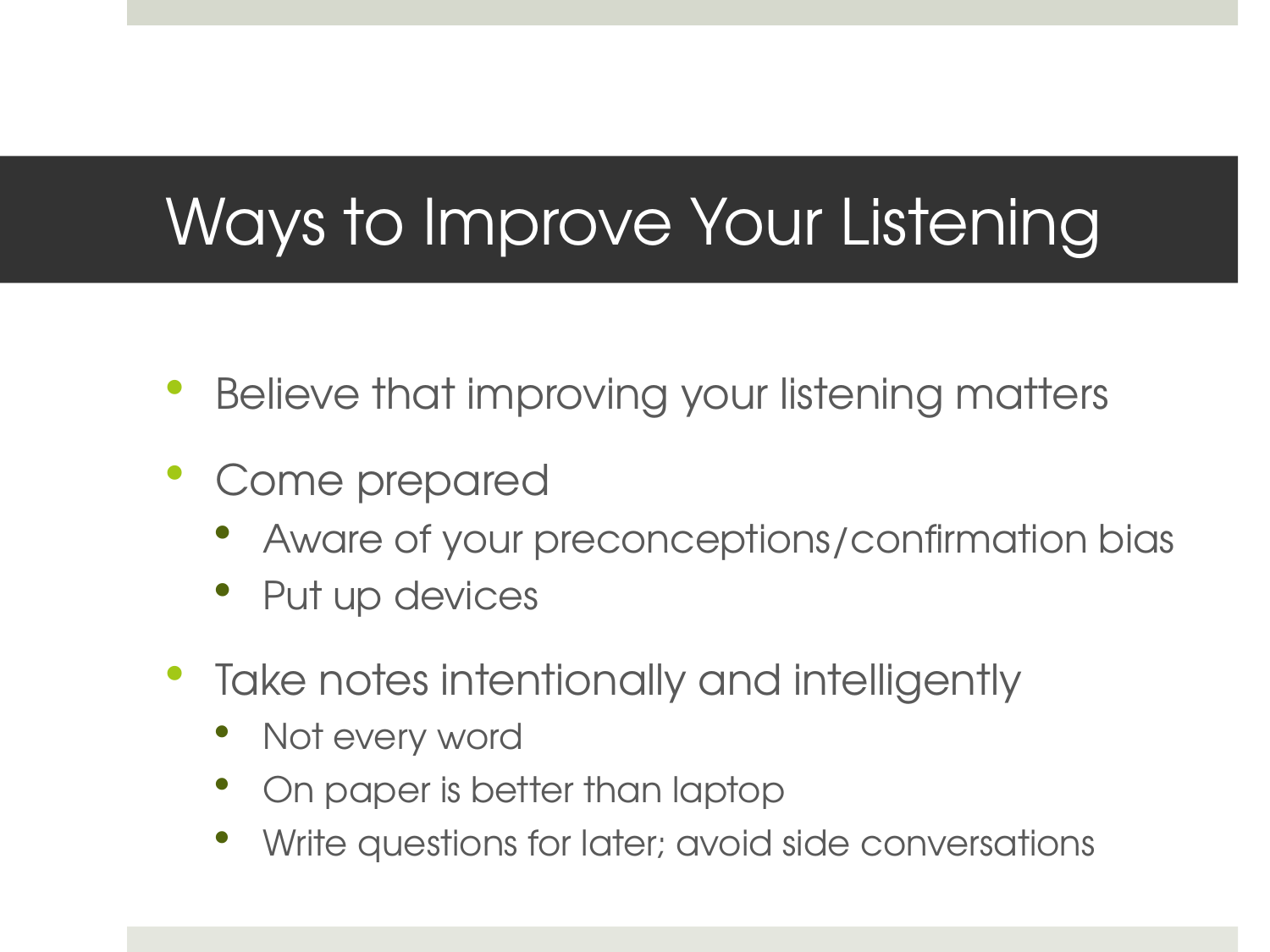

# Ways to Improve Your Listening
Believe that improving your listening matters
Come prepared
Aware of your preconceptions/confirmation bias
Put up devices
Take notes intentionally and intelligently
Not every word
On paper is better than laptop
Write questions for later; avoid side conversations